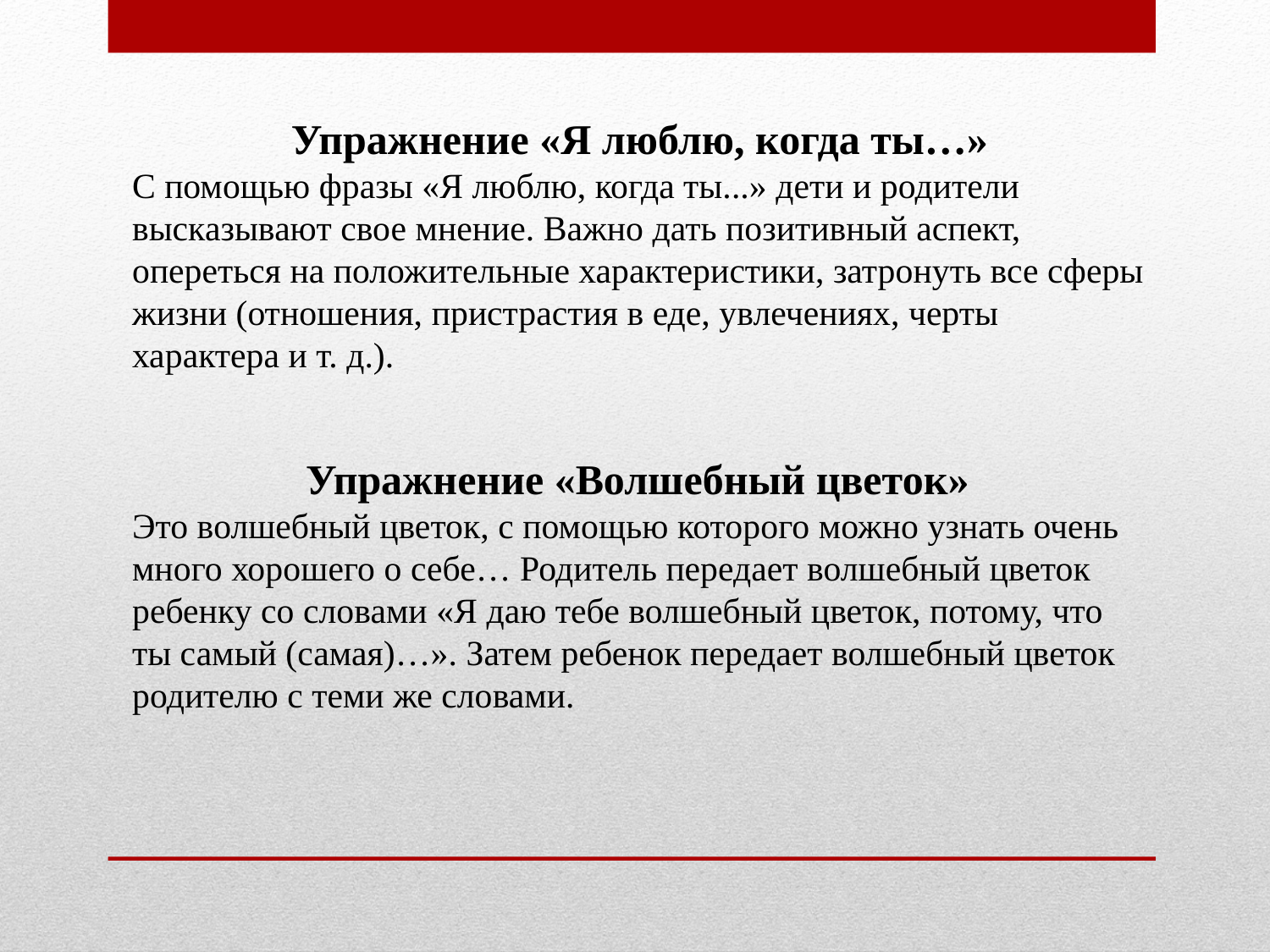

Упражнение «Я люблю, когда ты…»
С помощью фразы «Я люблю, когда ты...» дети и родители высказывают свое мнение. Важно дать позитивный аспект, опереться на положительные характеристики, затронуть все сферы жизни (отношения, пристрастия в еде, увлечениях, черты характера и т. д.).
Упражнение «Волшебный цветок»
Это волшебный цветок, с помощью которого можно узнать очень много хорошего о себе… Родитель передает волшебный цветок ребенку со словами «Я даю тебе волшебный цветок, потому, что ты самый (самая)…». Затем ребенок передает волшебный цветок родителю с теми же словами.